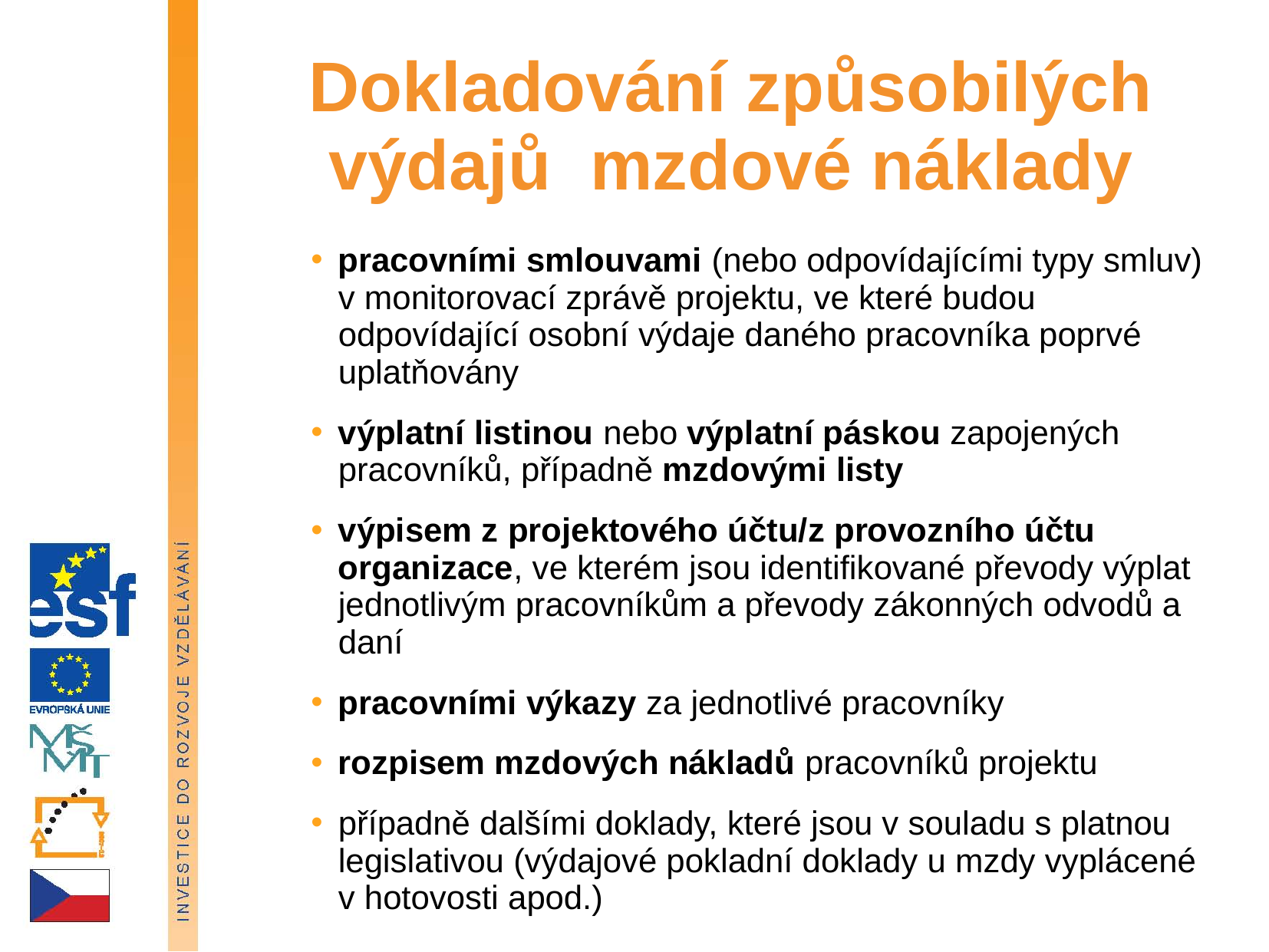

# Dokladování způsobilých výdajů  mzdové náklady
pracovními smlouvami (nebo odpovídajícími typy smluv) v monitorovací zprávě projektu, ve které budou odpovídající osobní výdaje daného pracovníka poprvé uplatňovány
výplatní listinou nebo výplatní páskou zapojených pracovníků, případně mzdovými listy
výpisem z projektového účtu/z provozního účtu organizace, ve kterém jsou identifikované převody výplat jednotlivým pracovníkům a převody zákonných odvodů a daní
pracovními výkazy za jednotlivé pracovníky
rozpisem mzdových nákladů pracovníků projektu
případně dalšími doklady, které jsou v souladu s platnou legislativou (výdajové pokladní doklady u mzdy vyplácené v hotovosti apod.)